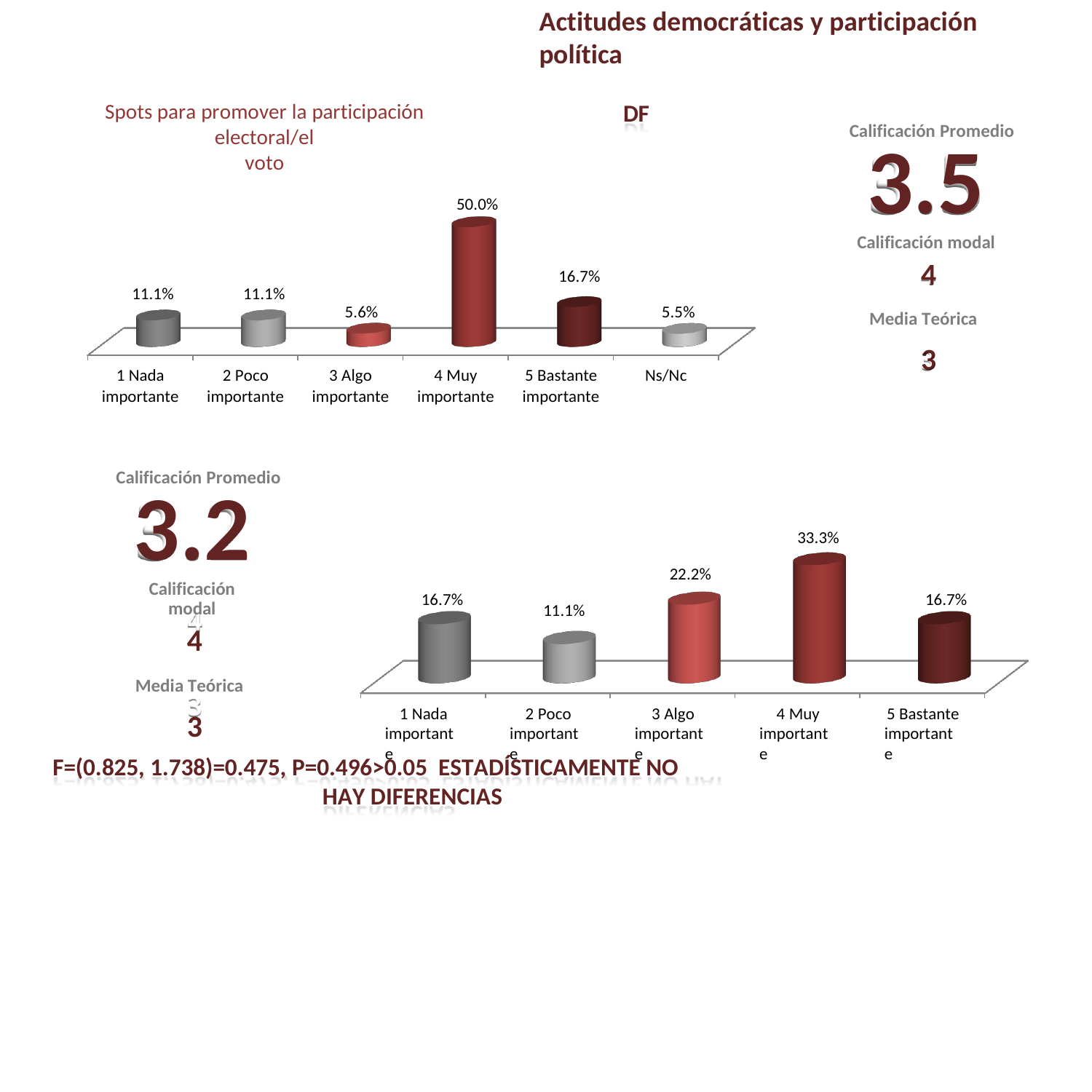

Actitudes democráticas y participación política
DF
Spots para promover la participación electoral/el
voto

Calificación Promedio
3.5
Calificación modal
4

Media Teórica

3

50.0%

16.7%
11.1%
11.1%
5.6%
5.5%

1 Nada
importante
2 Poco
importante
3 Algo
importante
4 Muy
importante
5 Bastante
importante
Ns/Nc

Calificación Promedio
3.2
Calificación modal
4

Media Teórica

3

33.3%
22.2%
16.7%
16.7%

11.1%

1 Nada importante
2 Poco importante
3 Algo importante
4 Muy importante
5 Bastante importante
F=(0.825, 1.738)=0.475, P=0.496>0.05  ESTADÍSTICAMENTE NO HAY DIFERENCIAS